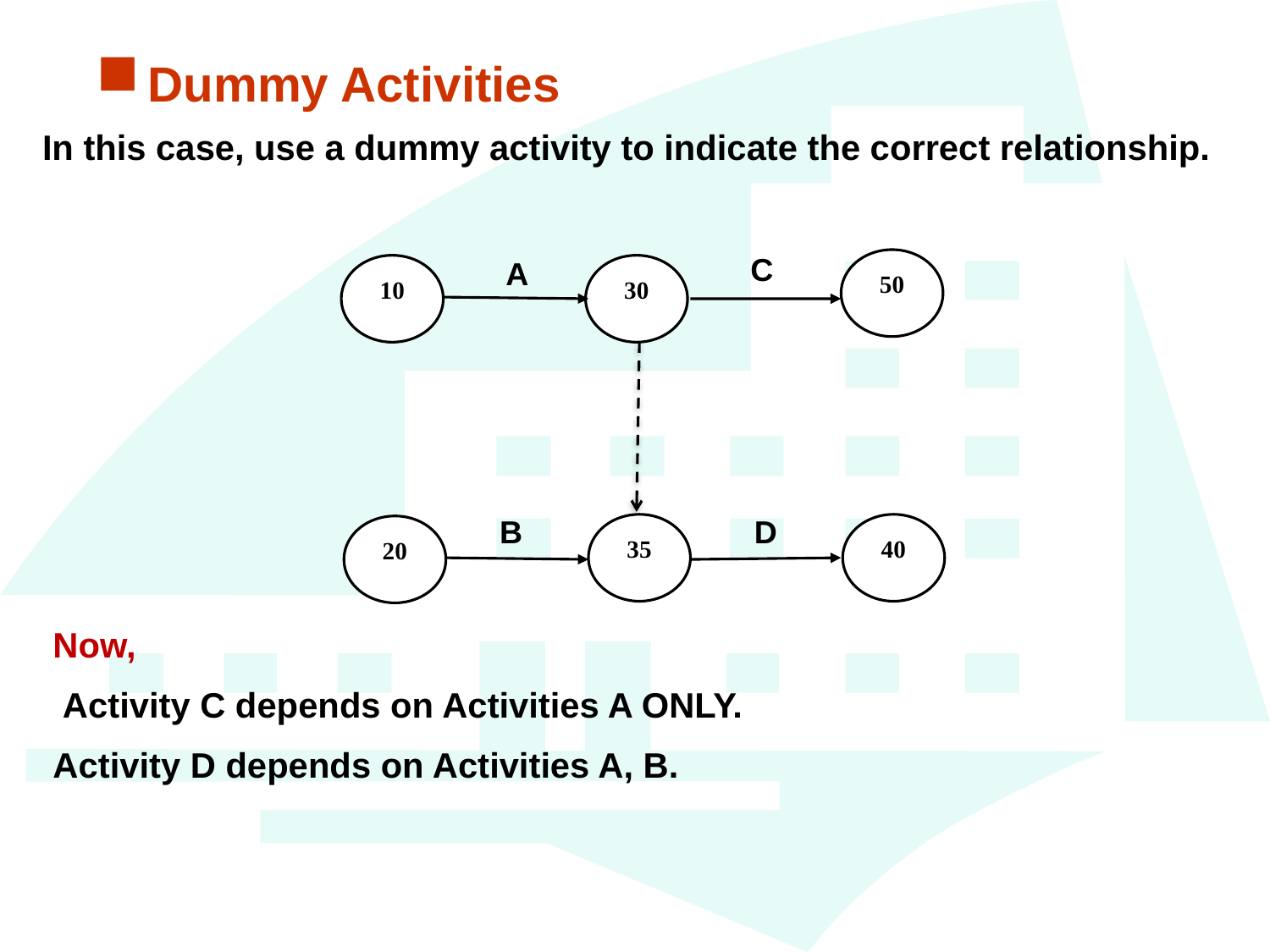

Dummy Activities
In this case, use a dummy activity to indicate the correct relationship.
50
10
30

40
20

C
A

B
D
35
Now,
 Activity C depends on Activities A ONLY.
Activity D depends on Activities A, B.